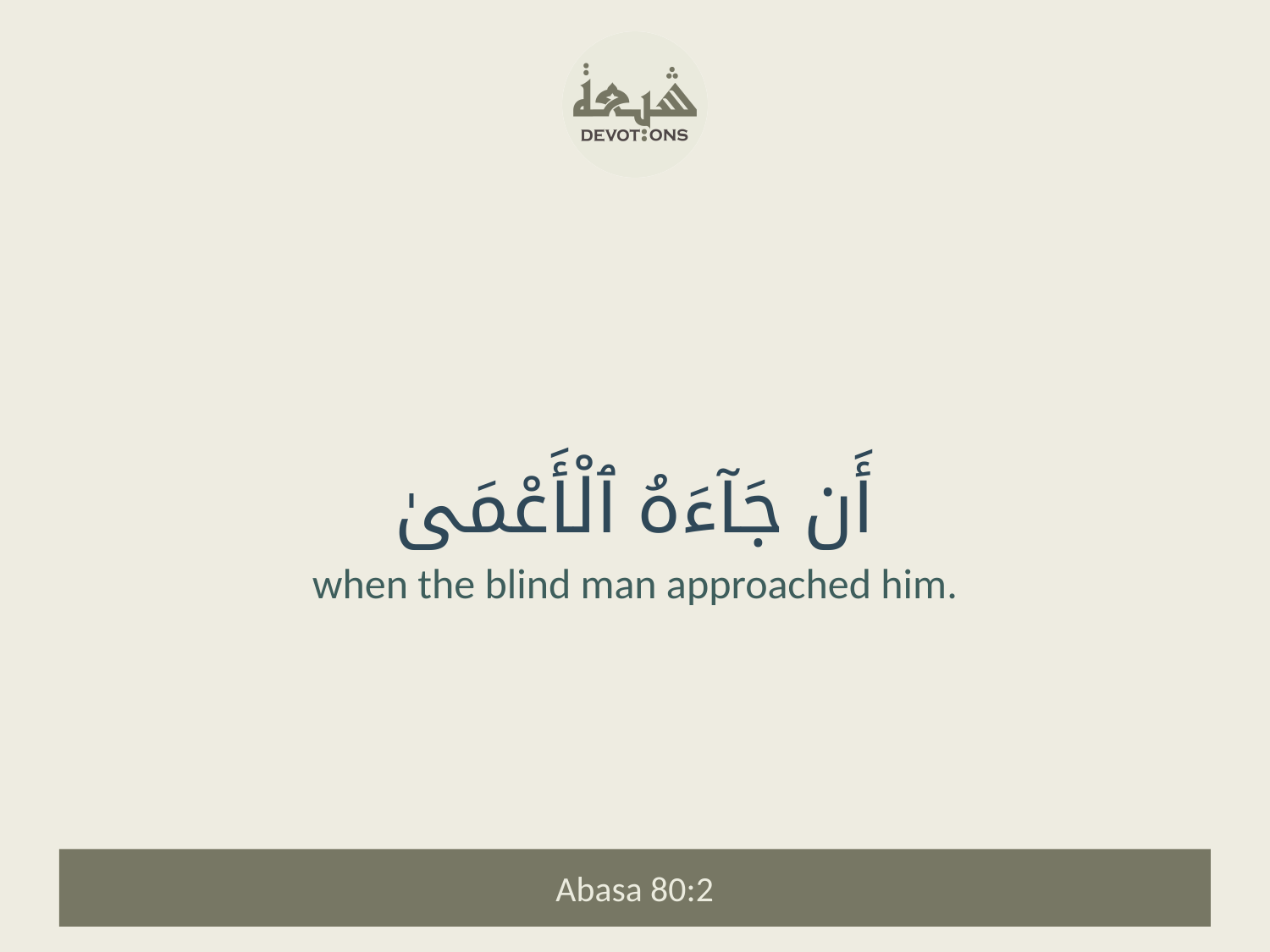

أَن جَآءَهُ ٱلْأَعْمَىٰ
when the blind man approached him.
Abasa 80:2